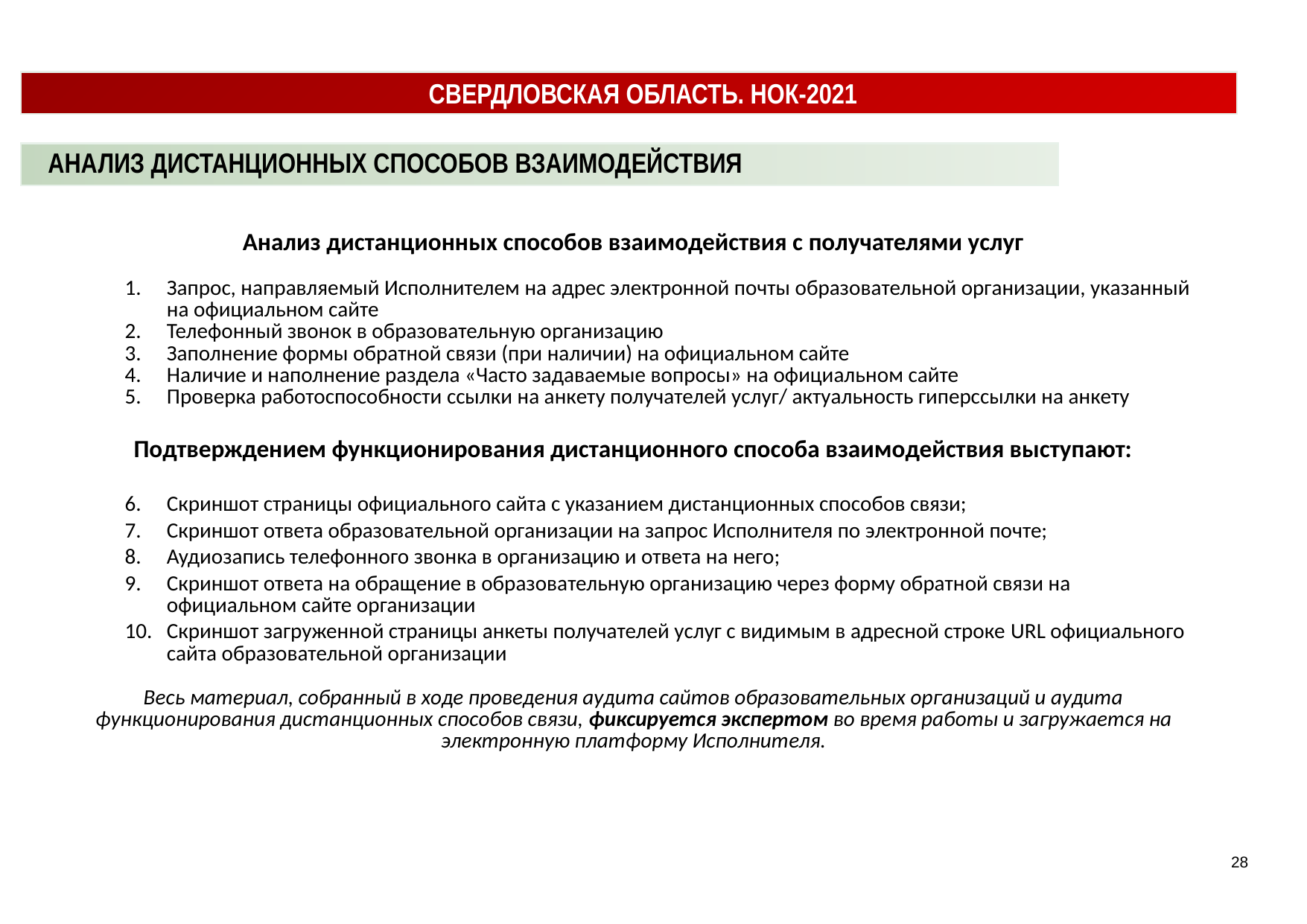

СВЕРДЛОВСКАЯ ОБЛАСТЬ. НОК-2021

АНАЛИЗ ДИСТАНЦИОННЫХ СПОСОБОВ ВЗАИМОДЕЙСТВИЯ
| Анализ дистанционных способов взаимодействия с получателями услуг   Запрос, направляемый Исполнителем на адрес электронной почты образовательной организации, указанный на официальном сайте Телефонный звонок в образовательную организацию Заполнение формы обратной связи (при наличии) на официальном сайте Наличие и наполнение раздела «Часто задаваемые вопросы» на официальном сайте Проверка работоспособности ссылки на анкету получателей услуг/ актуальность гиперссылки на анкету Подтверждением функционирования дистанционного способа взаимодействия выступают: Скриншот страницы официального сайта с указанием дистанционных способов связи; Скриншот ответа образовательной организации на запрос Исполнителя по электронной почте; Аудиозапись телефонного звонка в организацию и ответа на него; Скриншот ответа на обращение в образовательную организацию через форму обратной связи на официальном сайте организации Скриншот загруженной страницы анкеты получателей услуг с видимым в адресной строке URL официального сайта образовательной организации |
| --- |
| Весь материал, собранный в ходе проведения аудита сайтов образовательных организаций и аудита функционирования дистанционных способов связи, фиксируется экспертом во время работы и загружается на электронную платформу Исполнителя. |
|  |
28